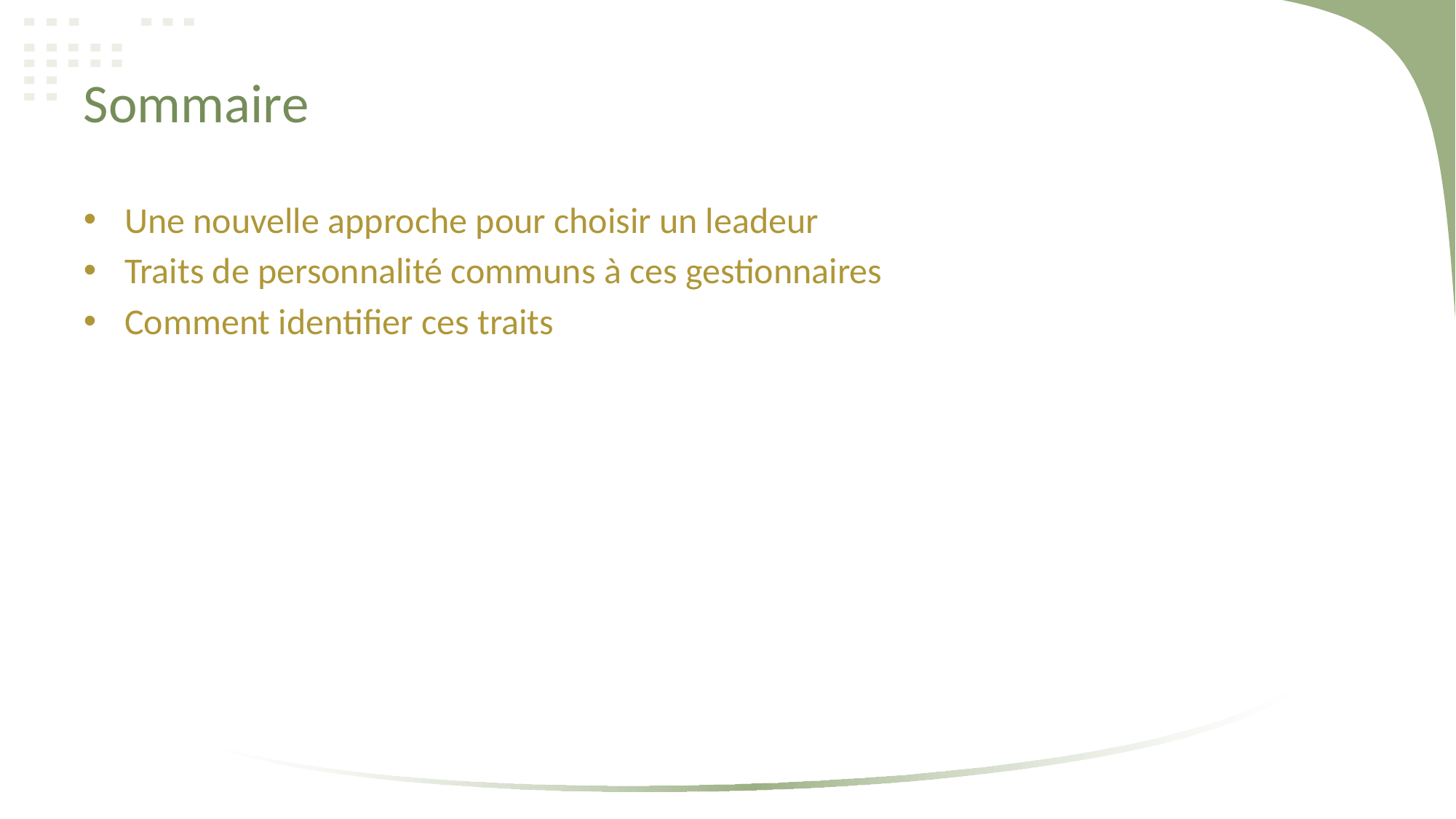

# Sommaire
Une nouvelle approche pour choisir un leadeur
Traits de personnalité communs à ces gestionnaires
Comment identifier ces traits